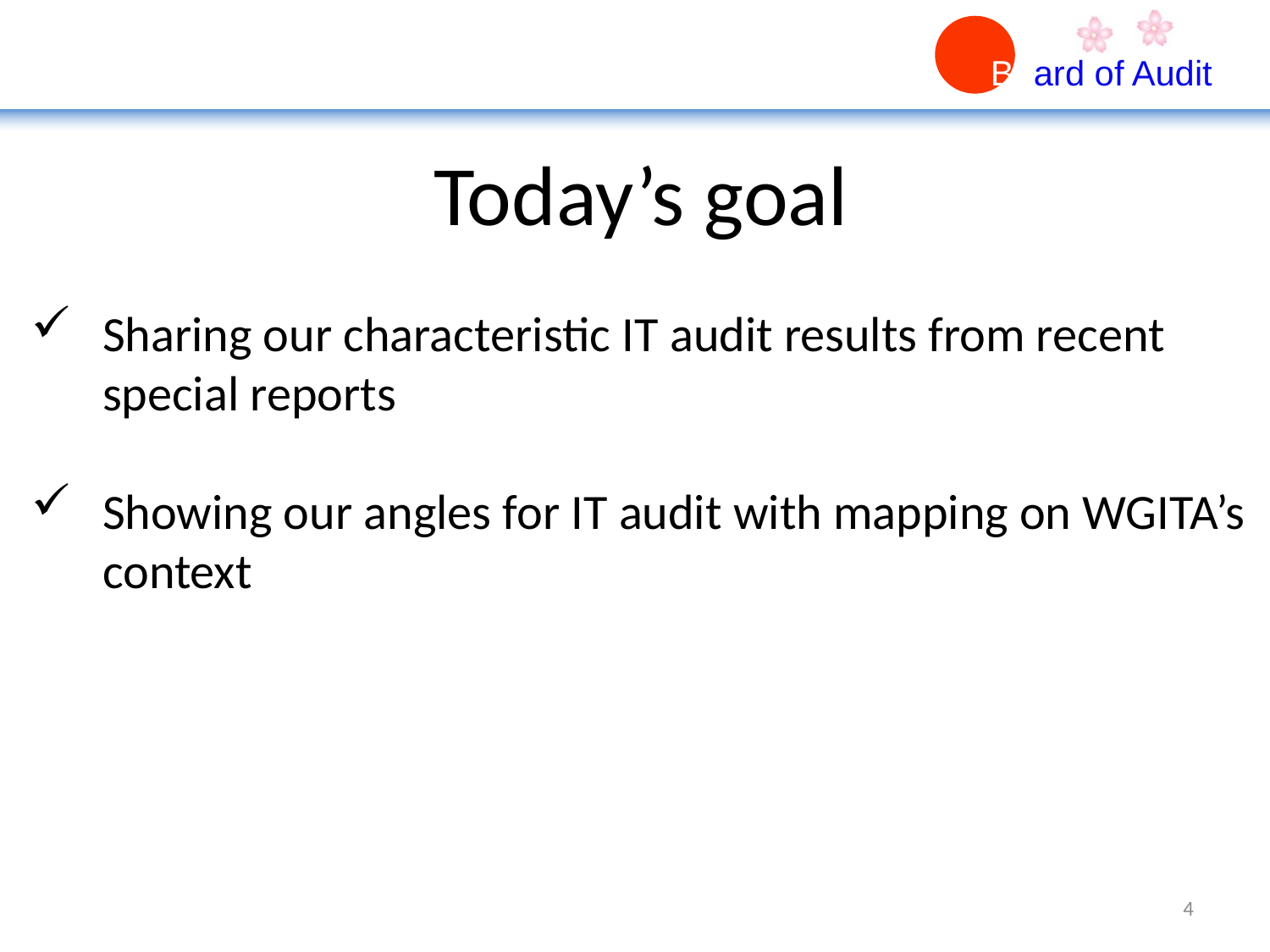

Today’s goal
Sharing our characteristic IT audit results from recent special reports

Showing our angles for IT audit with mapping on WGITA’s context

4